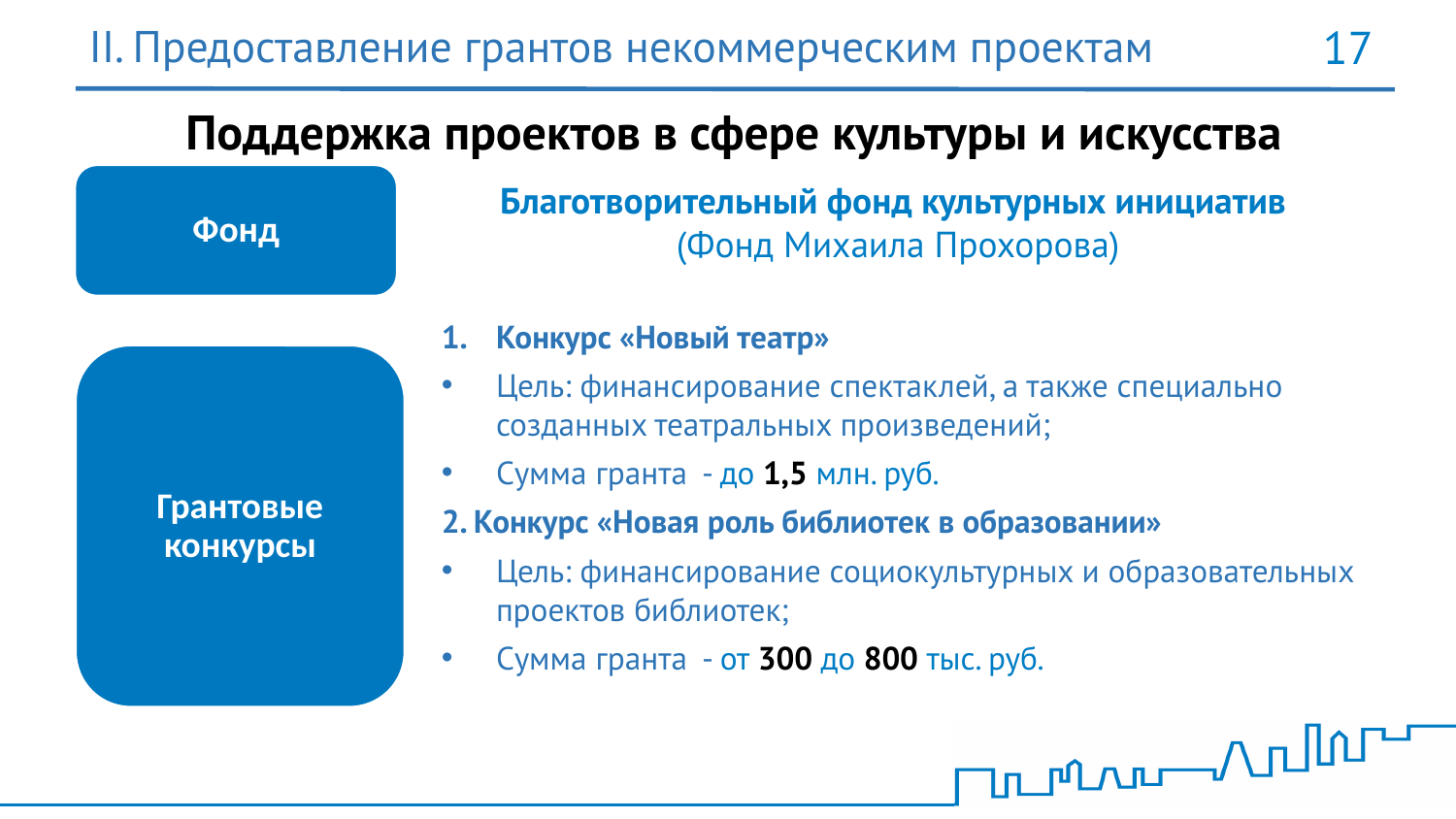

# II. Предоставление грантов некоммерческим проектам
17
Поддержка проектов в сфере культуры и искусства

Фонд
Благотворительный фонд культурных инициатив
(Фонд Михаила Прохорова)
Конкурс «Новый театр»
Цель: финансирование спектаклей, а также специально созданных театральных произведений;
Сумма гранта  - до 1,5 млн. руб.
2. Конкурс «Новая роль библиотек в образовании»
Цель: финансирование социокультурных и образовательных проектов библиотек;
Сумма гранта  - от 300 до 800 тыс. руб.

Грантовые конкурсы